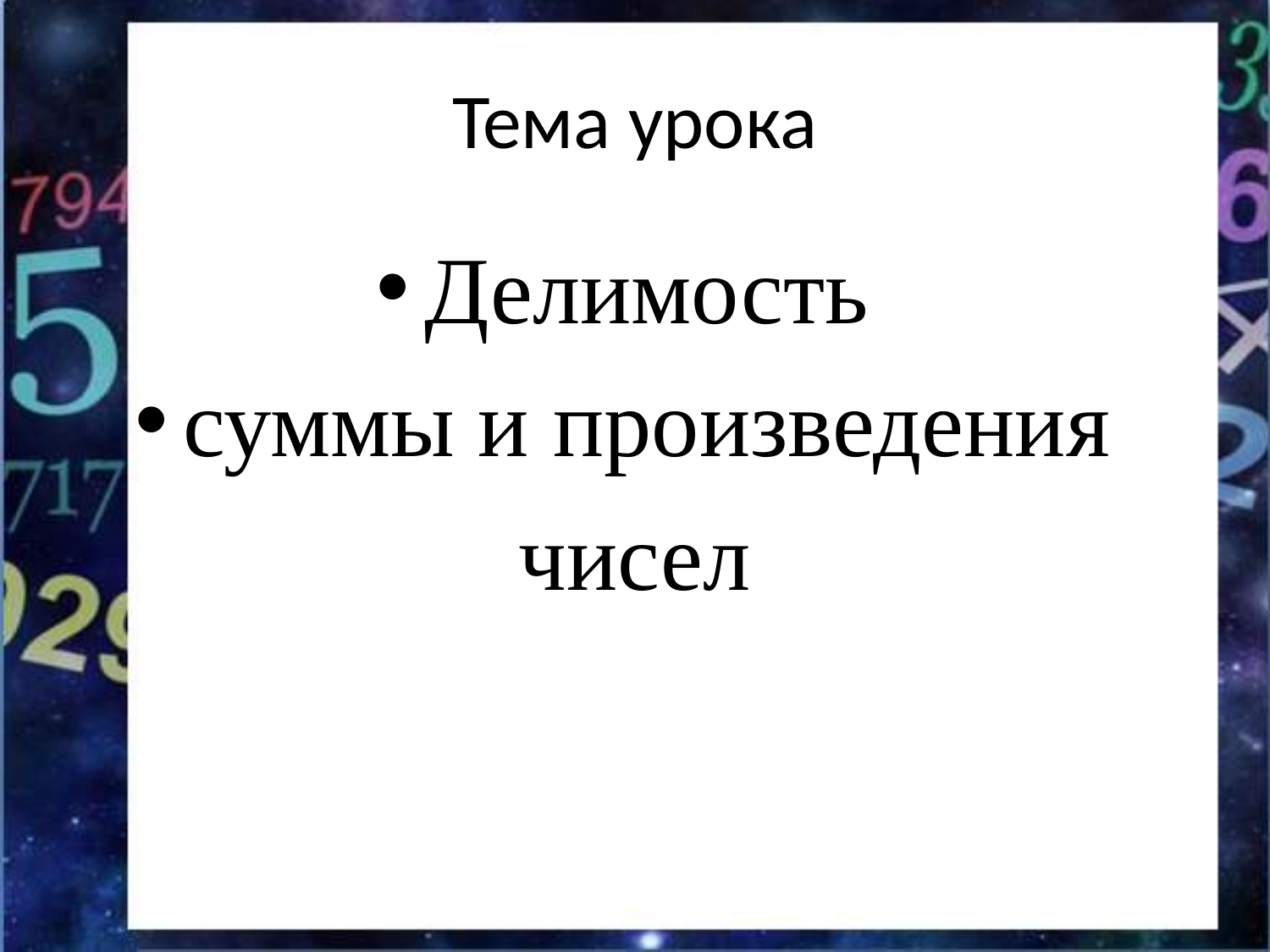

# Тема урока
Делимость
суммы и произведения
чисел